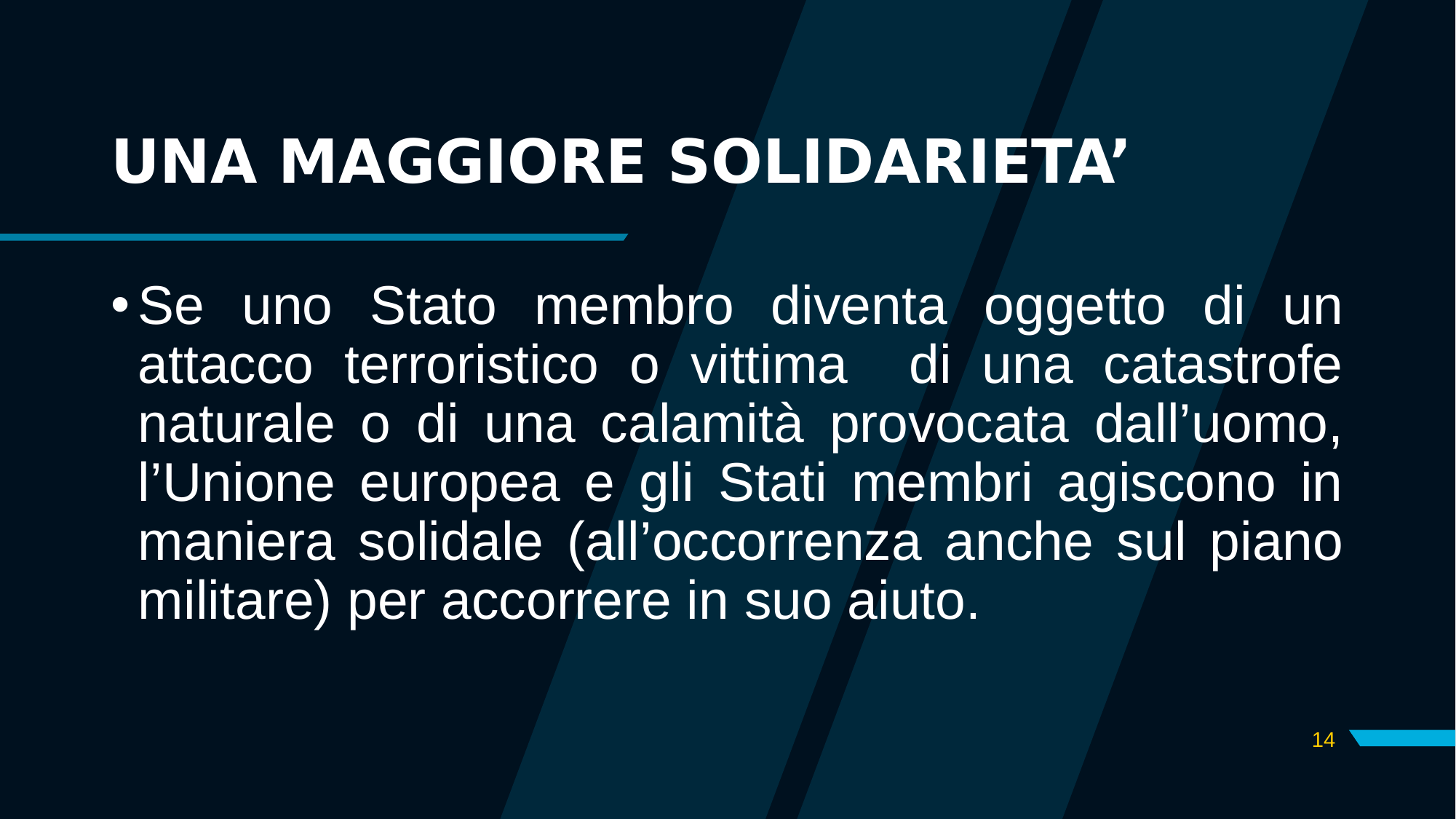

# UNA MAGGIORE SOLIDARIETA’
Se uno Stato membro diventa oggetto di un attacco terroristico o vittima  di una catastrofe naturale o di una calamità provocata dall’uomo, l’Unione europea e gli Stati membri agiscono in maniera solidale (all’occorrenza anche sul piano militare) per accorrere in suo aiuto.
14